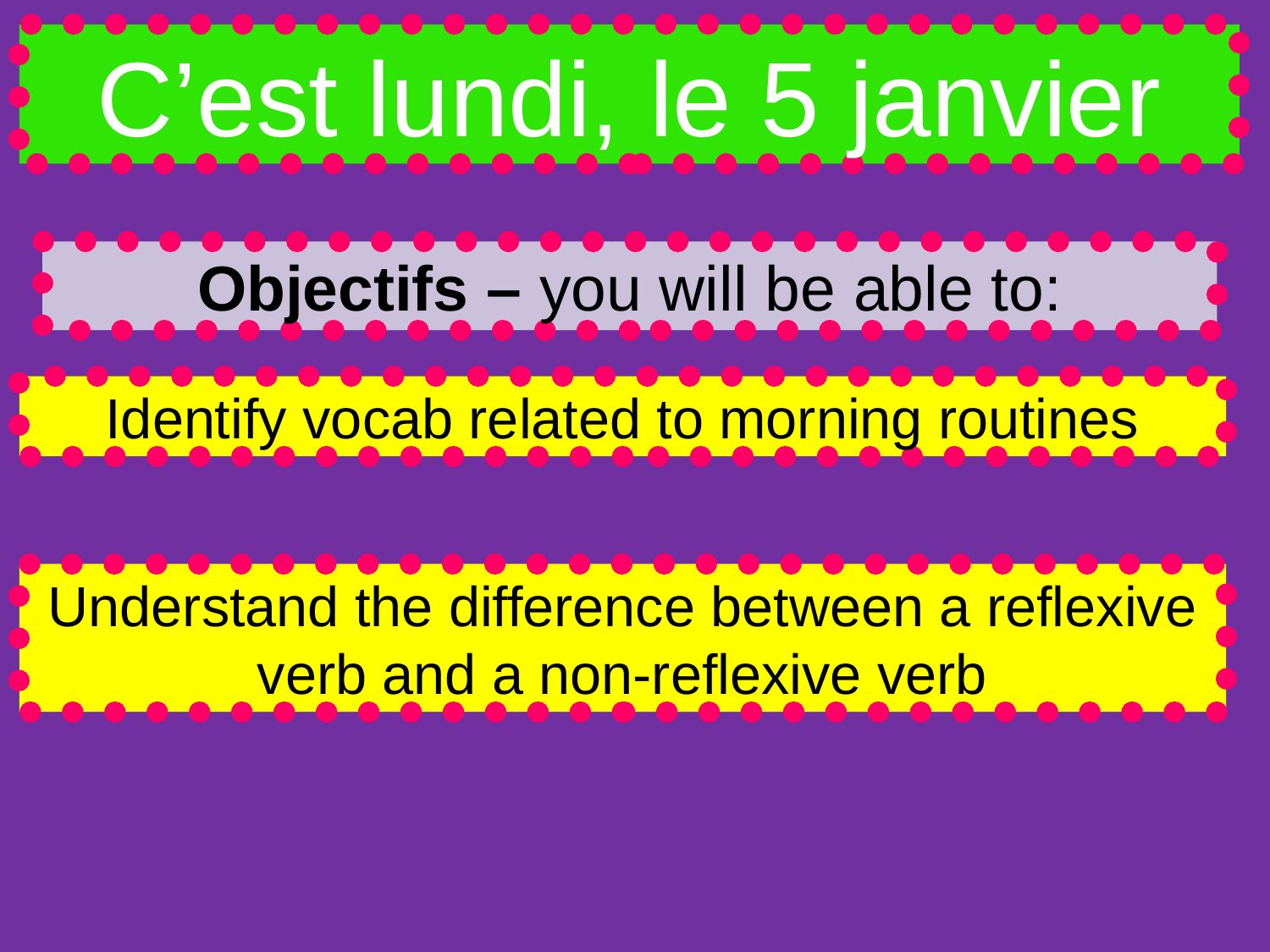

C’est lundi, le 5 janvier
Objectifs – you will be able to:
Identify vocab related to morning routines
Understand the difference between a reflexive verb and a non-reflexive verb